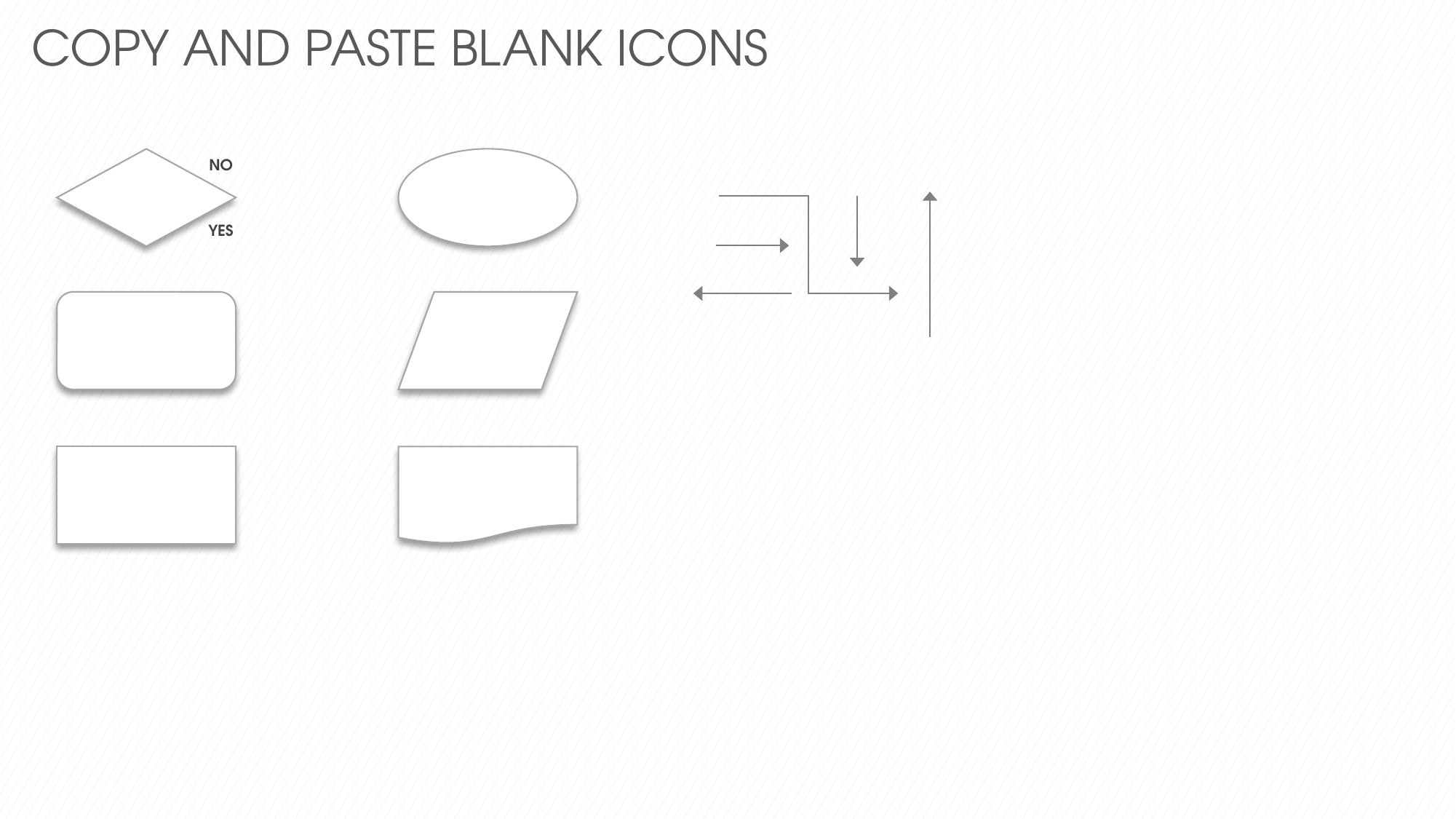

COPY AND PASTE BLANK ICONS

NO
YES